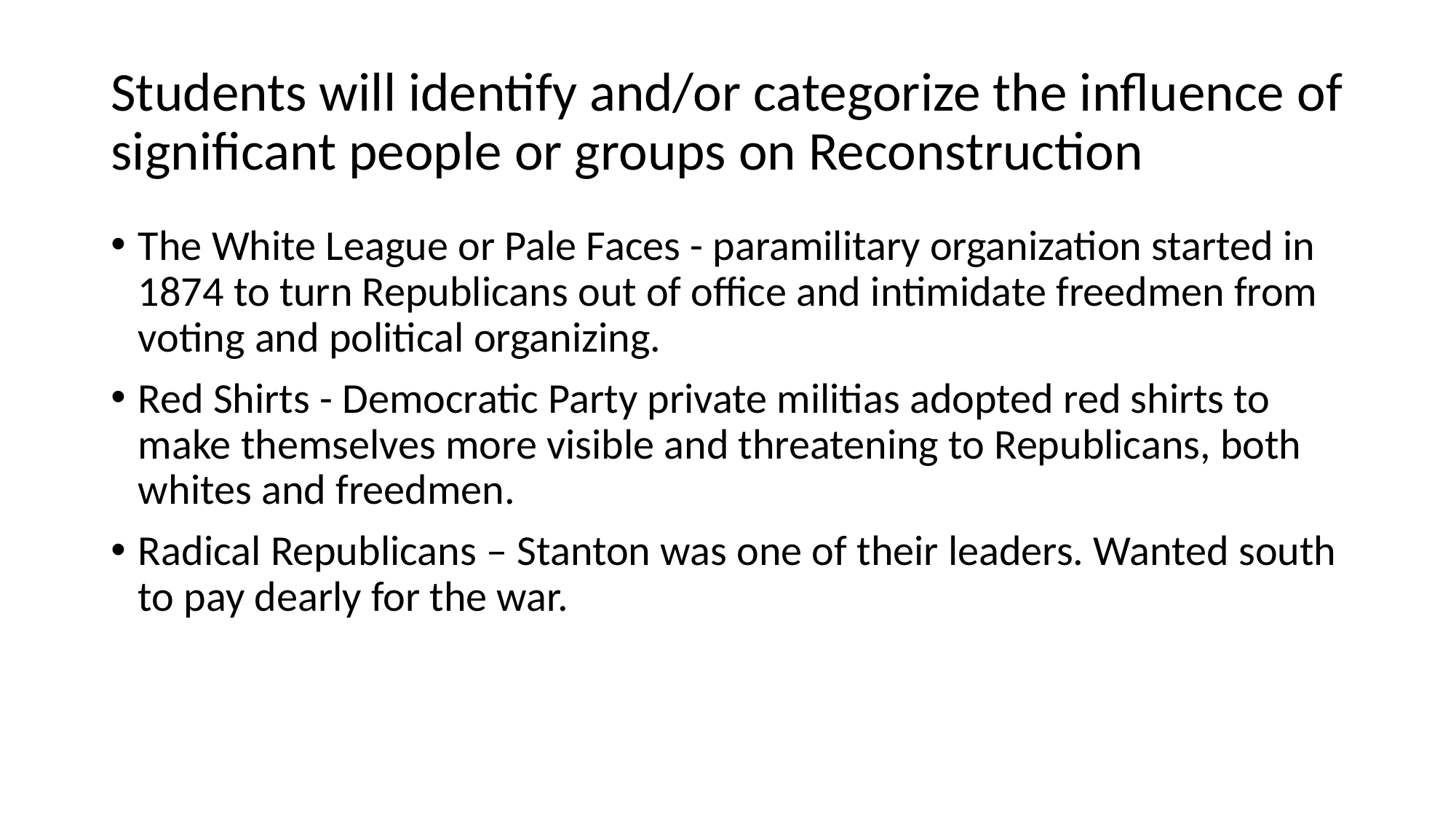

# Students will identify and/or categorize the influence of significant people or groups on Reconstruction
The White League or Pale Faces - paramilitary organization started in 1874 to turn Republicans out of office and intimidate freedmen from voting and political organizing.
Red Shirts - Democratic Party private militias adopted red shirts to make themselves more visible and threatening to Republicans, both whites and freedmen.
Radical Republicans – Stanton was one of their leaders. Wanted south to pay dearly for the war.